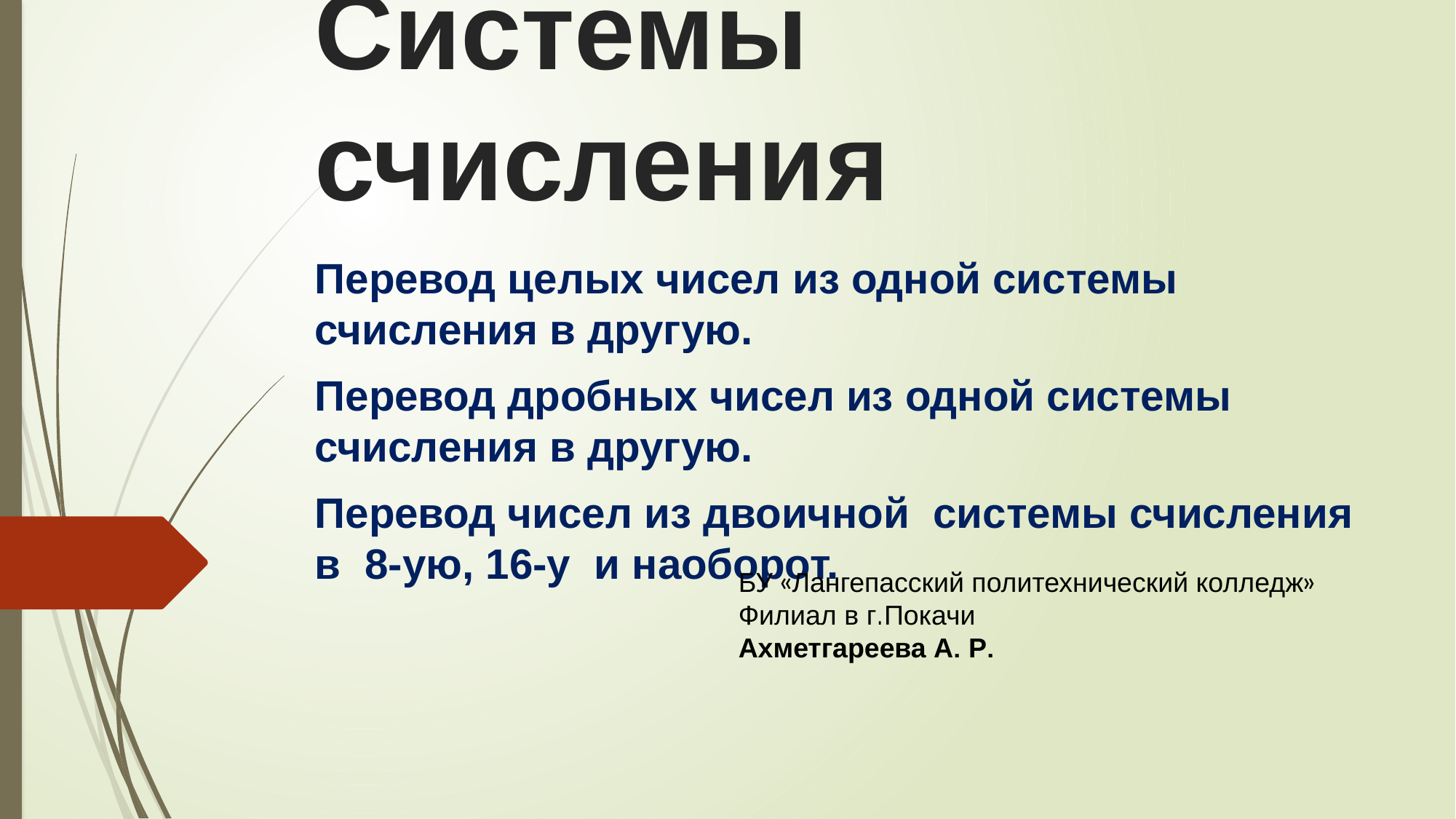

# Системы счисления
Перевод целых чисел из одной системы счисления в другую.
Перевод дробных чисел из одной системы счисления в другую.
Перевод чисел из двоичной  системы счисления в  8-ую, 16-у  и наоборот.

БУ «Лангепасский политехнический колледж»
Филиал в г.Покачи
Ахметгареева А. Р.